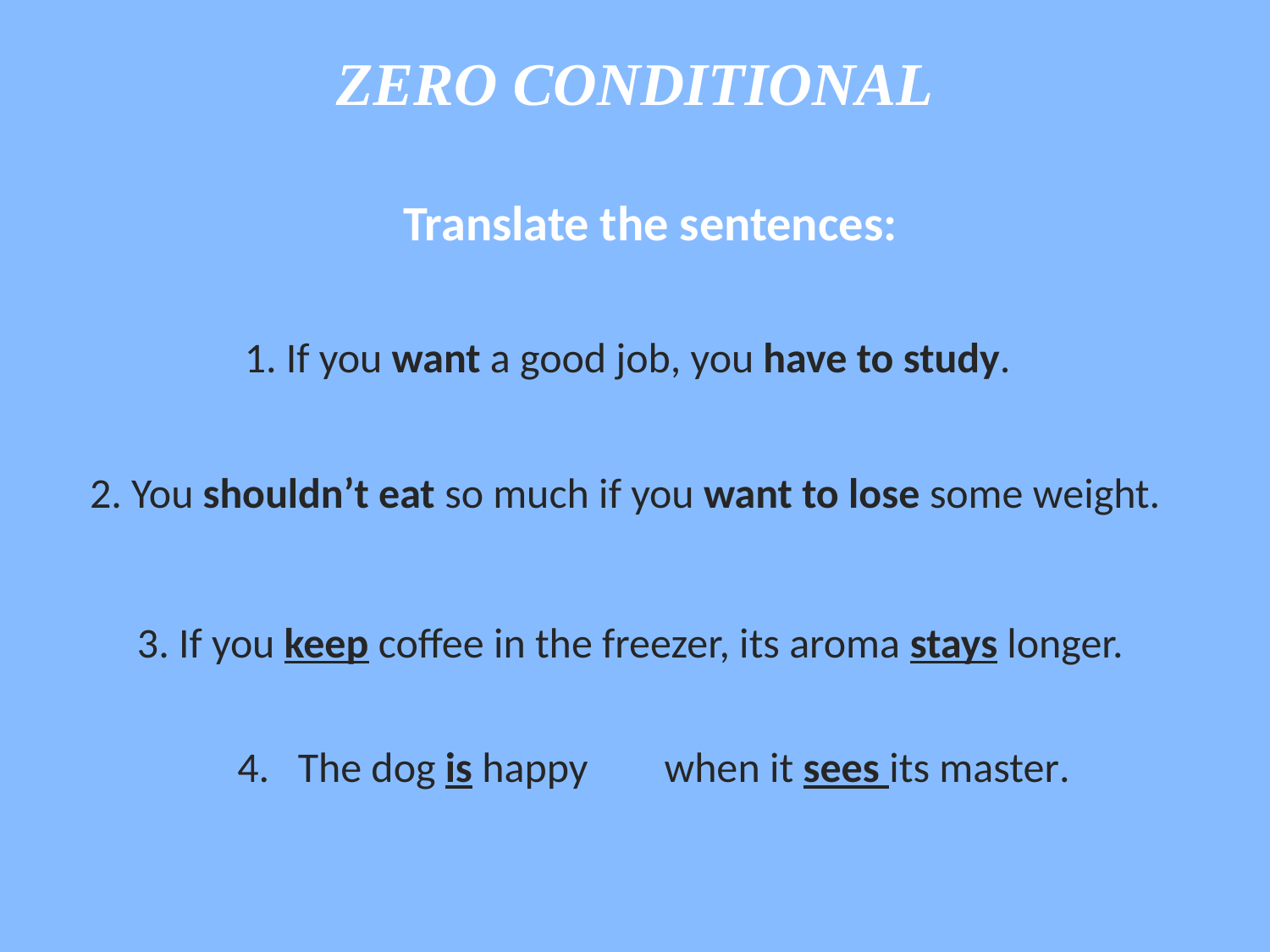

# ZERO CONDITIONAL
Translate the sentences:

 1. If you want a good job, you have to study.
2. You shouldn’t eat so much if you want to lose some weight.
3. If you keep coffee in the freezer, its aroma stays longer.
4.   The dog is happy        when it sees its master.